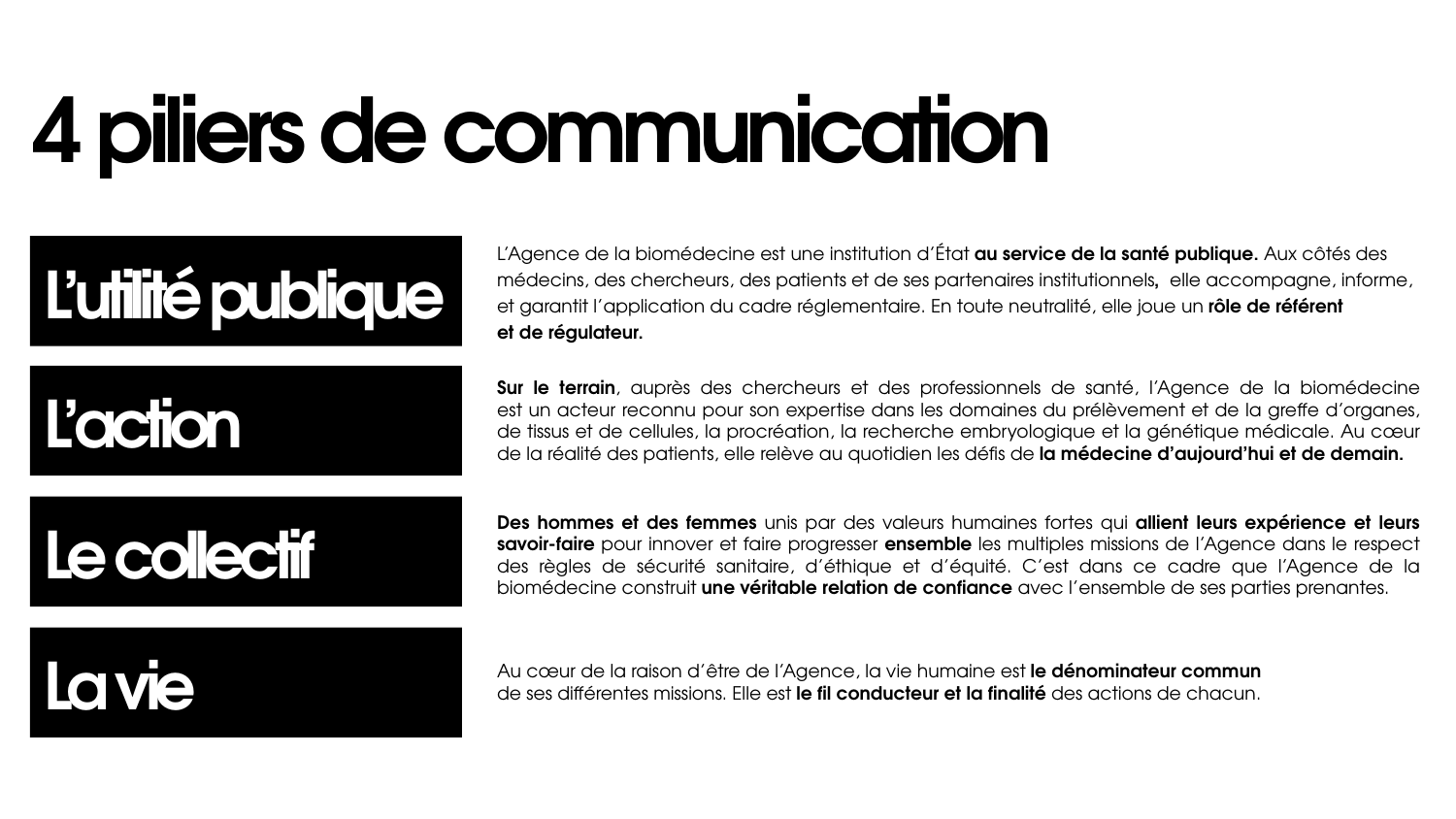

4 piliers de communication
L’Agence de la biomédecine est une institution d’État au service de la santé publique. Aux côtés des médecins, des chercheurs, des patients et de ses partenaires institutionnels,  elle accompagne, informe,
et garantit l’application du cadre réglementaire. En toute neutralité, elle joue un rôle de référent
et de régulateur.
L’utilité publique
L’action
Sur le terrain, auprès des chercheurs et des professionnels de santé, l’Agence de la biomédecine
est un acteur reconnu pour son expertise dans les domaines du prélèvement et de la greffe d’organes, de tissus et de cellules, la procréation, la recherche embryologique et la génétique médicale. Au cœur de la réalité des patients, elle relève au quotidien les défis de la médecine d’aujourd’hui et de demain.
Le collectif
Des hommes et des femmes unis par des valeurs humaines fortes qui allient leurs expérience et leurs savoir-faire pour innover et faire progresser ensemble les multiples missions de l’Agence dans le respect des règles de sécurité sanitaire, d’éthique et d’équité. C’est dans ce cadre que l’Agence de la biomédecine construit une véritable relation de confiance avec l’ensemble de ses parties prenantes.
La vie
Au cœur de la raison d’être de l’Agence, la vie humaine est le dénominateur commun
de ses différentes missions. Elle est le fil conducteur et la finalité des actions de chacun.